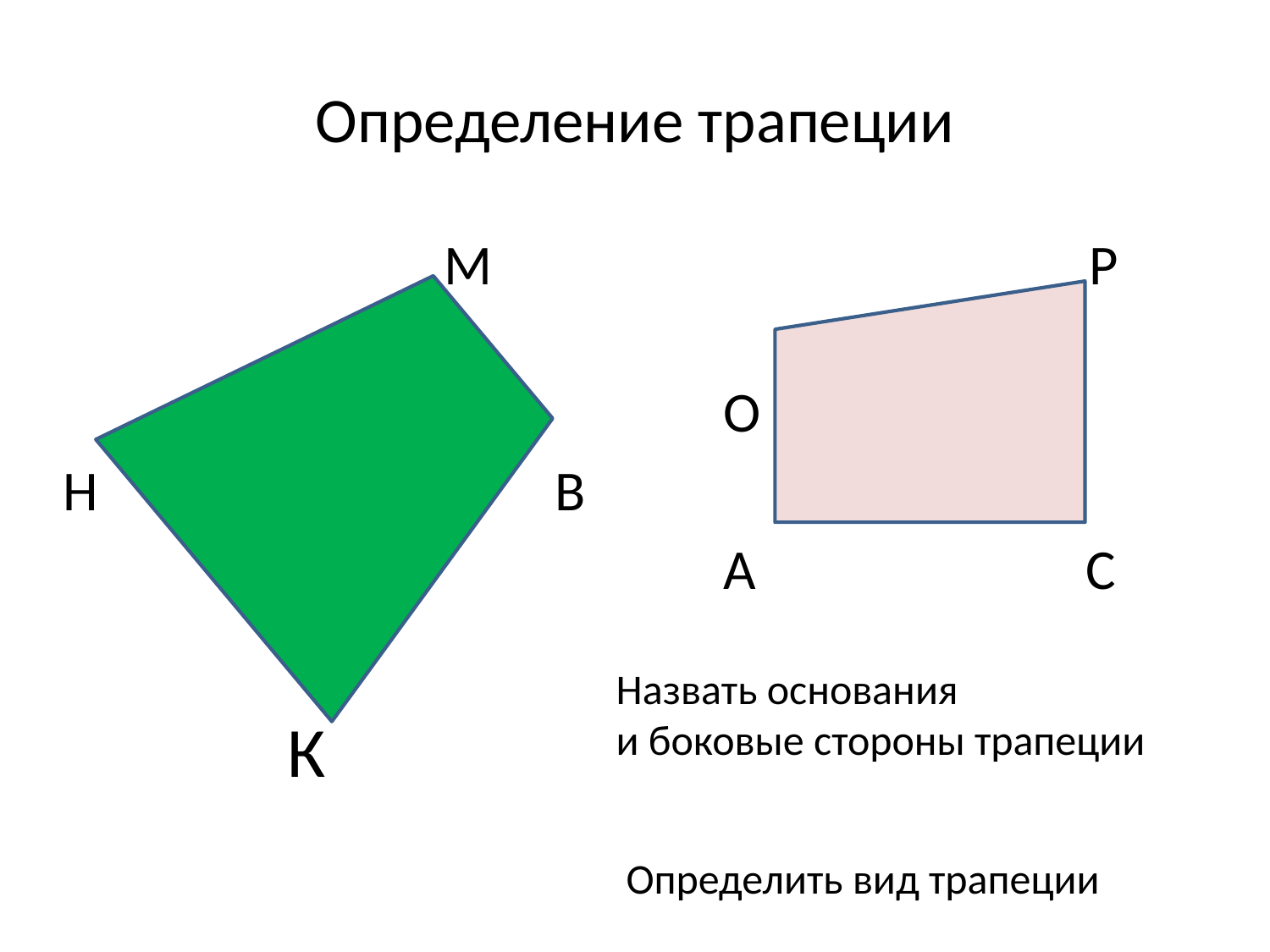

# Определение трапеции
                                М                                               Р
                                                      О
  Н                                    В
                                                      А                          С

Назвать основания
и боковые стороны трапеции
К
Определить вид трапеции